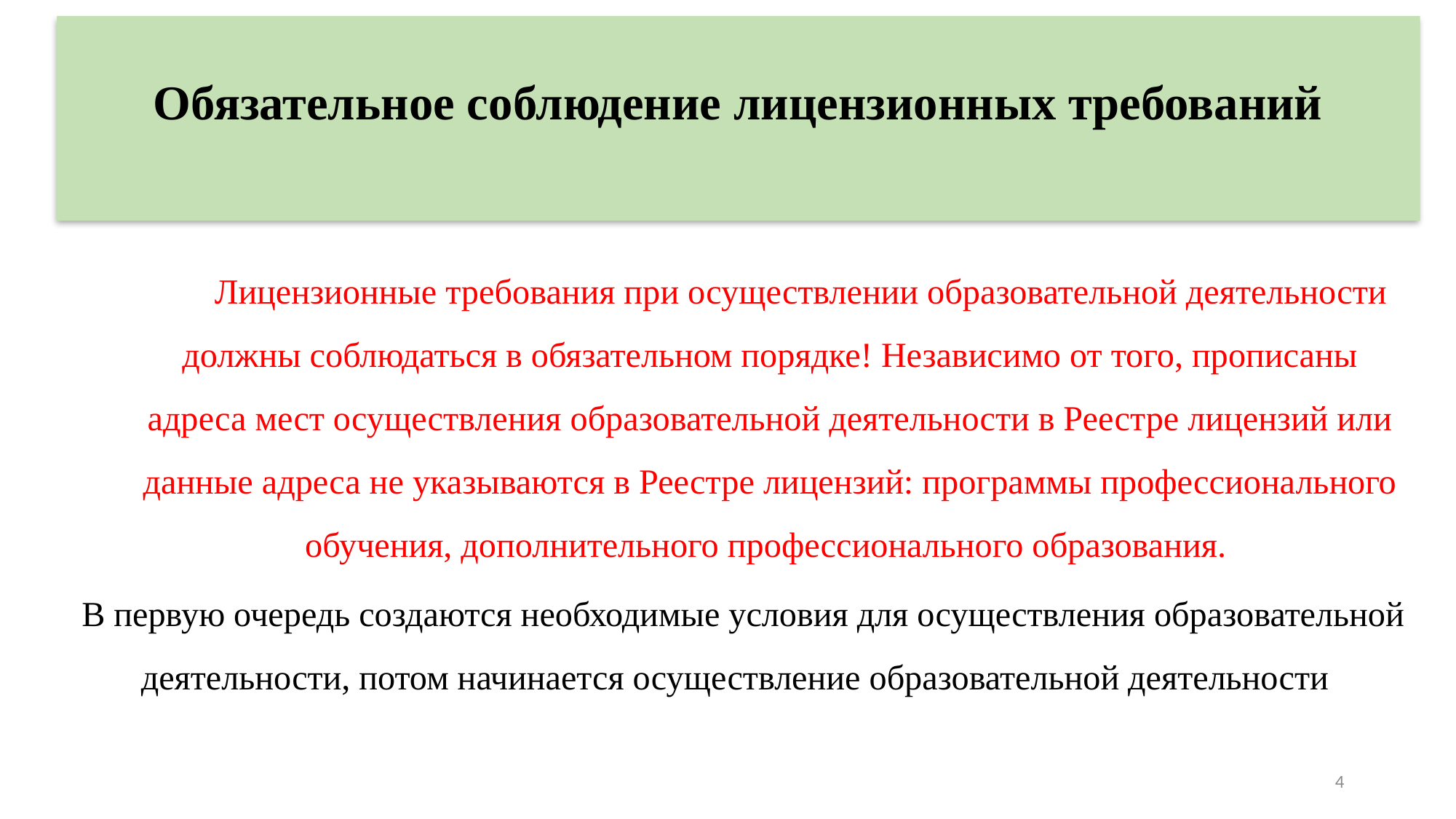

Обязательное соблюдение лицензионных требований

Лицензионные требования при осуществлении образовательной деятельности должны соблюдаться в обязательном порядке! Независимо от того, прописаны адреса мест осуществления образовательной деятельности в Реестре лицензий или данные адреса не указываются в Реестре лицензий: программы профессионального обучения, дополнительного профессионального образования.
В первую очередь создаются необходимые условия для осуществления образовательной деятельности, потом начинается осуществление образовательной деятельности

4